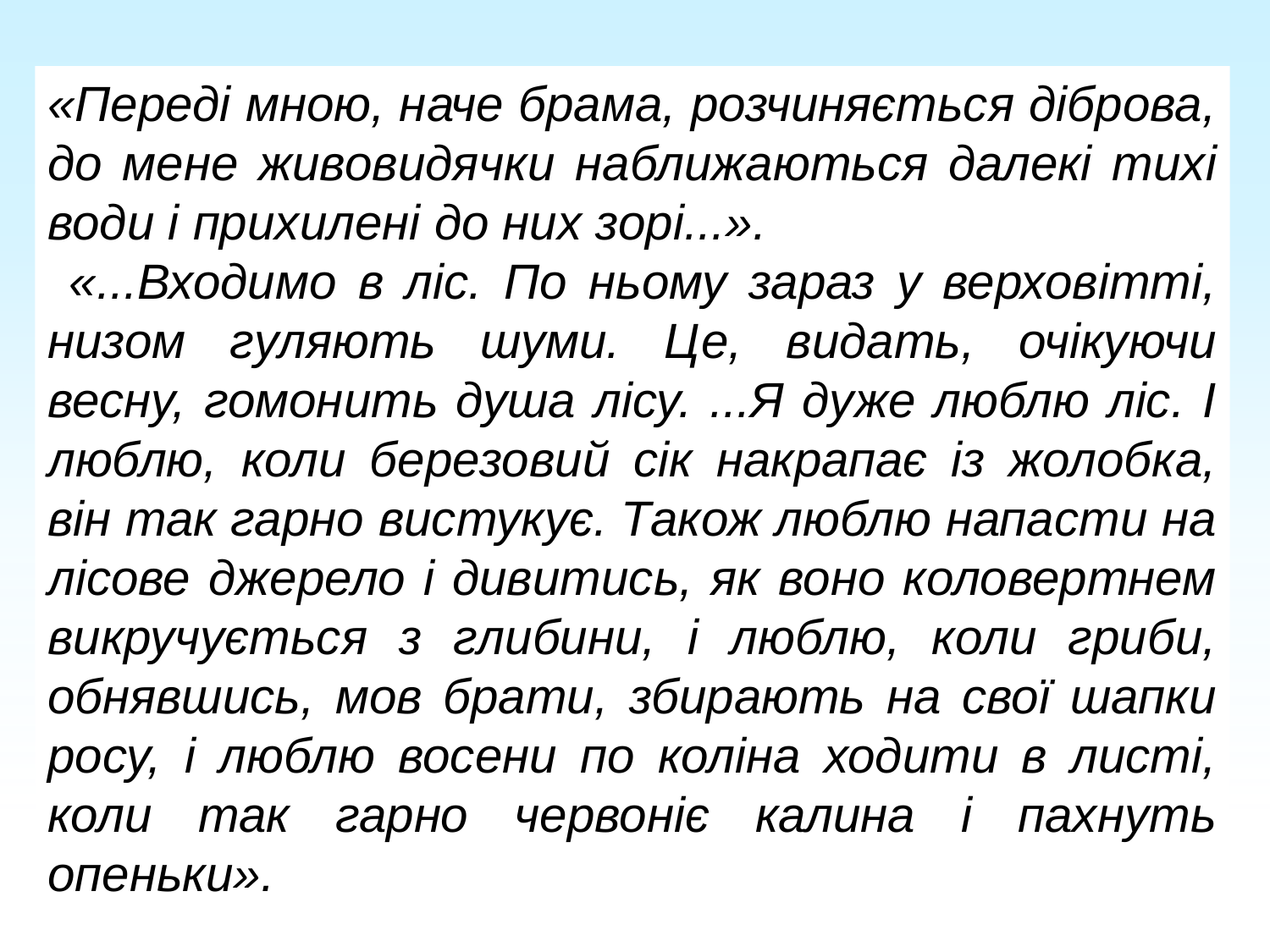

«Переді мною, наче брама, розчиняється діброва, до мене живовидячки наближаються далекі тихі води і прихилені до них зорі...».
 «...Входимо в ліс. По ньому зараз у верховітті, низом гуляють шуми. Це, видать, очікуючи весну, гомонить душа лісу. ...Я дуже люблю ліс. І люблю, коли березовий сік накрапає із жолобка, він так гарно вистукує. Також люблю напасти на лісове джерело і дивитись, як воно коловертнем викручується з глибини, і люблю, коли гриби, обнявшись, мов брати, збирають на свої шапки росу, і люблю восени по коліна ходити в листі, коли так гарно червоніє калина і пахнуть опеньки».